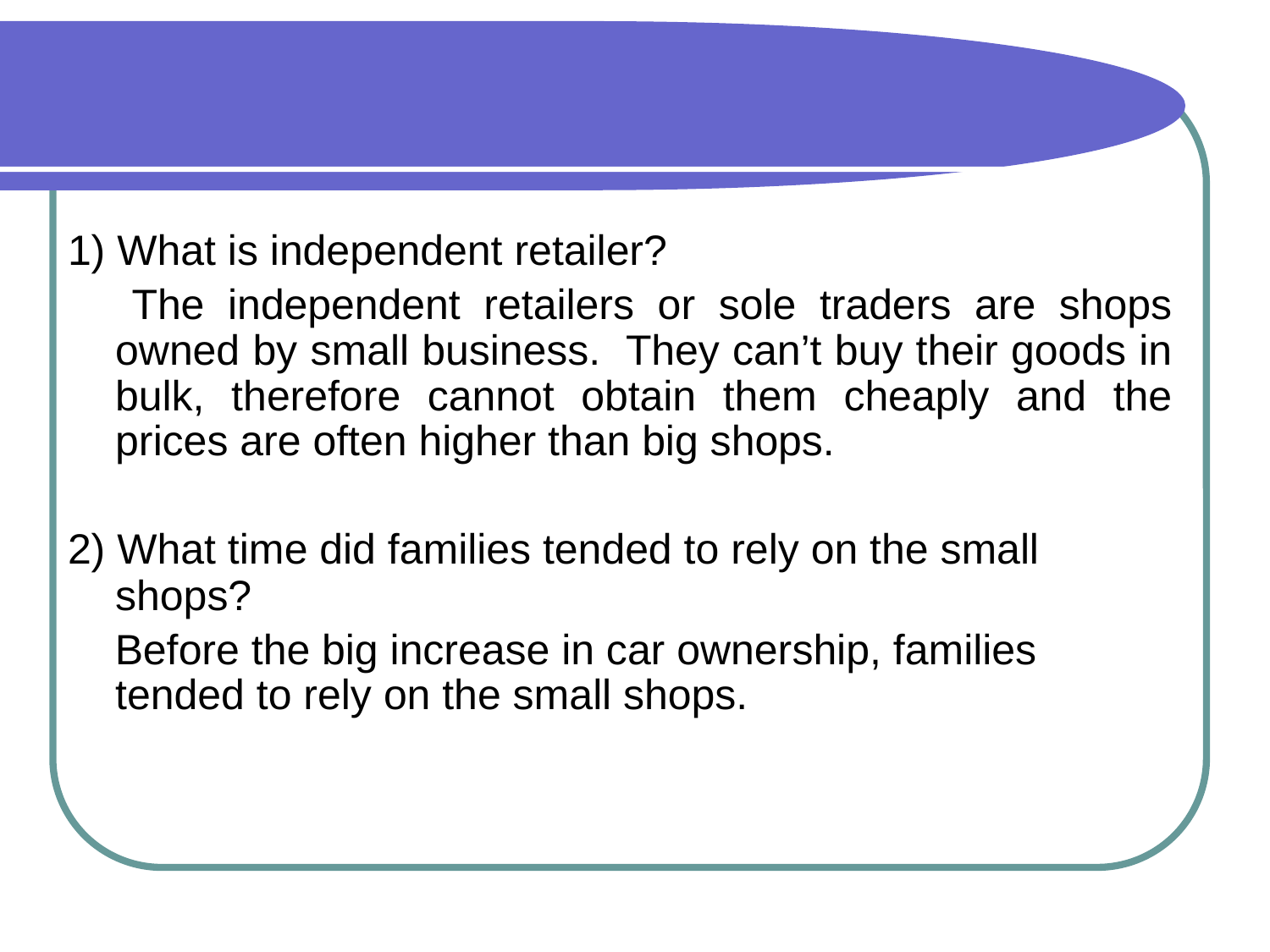

#
1) What is independent retailer?
　The independent retailers or sole traders are shops owned by small business.  They can’t buy their goods in bulk, therefore cannot obtain them cheaply and the prices are often higher than big shops.

2) What time did families tended to rely on the small shops?
    Before the big increase in car ownership, families tended to rely on the small shops.